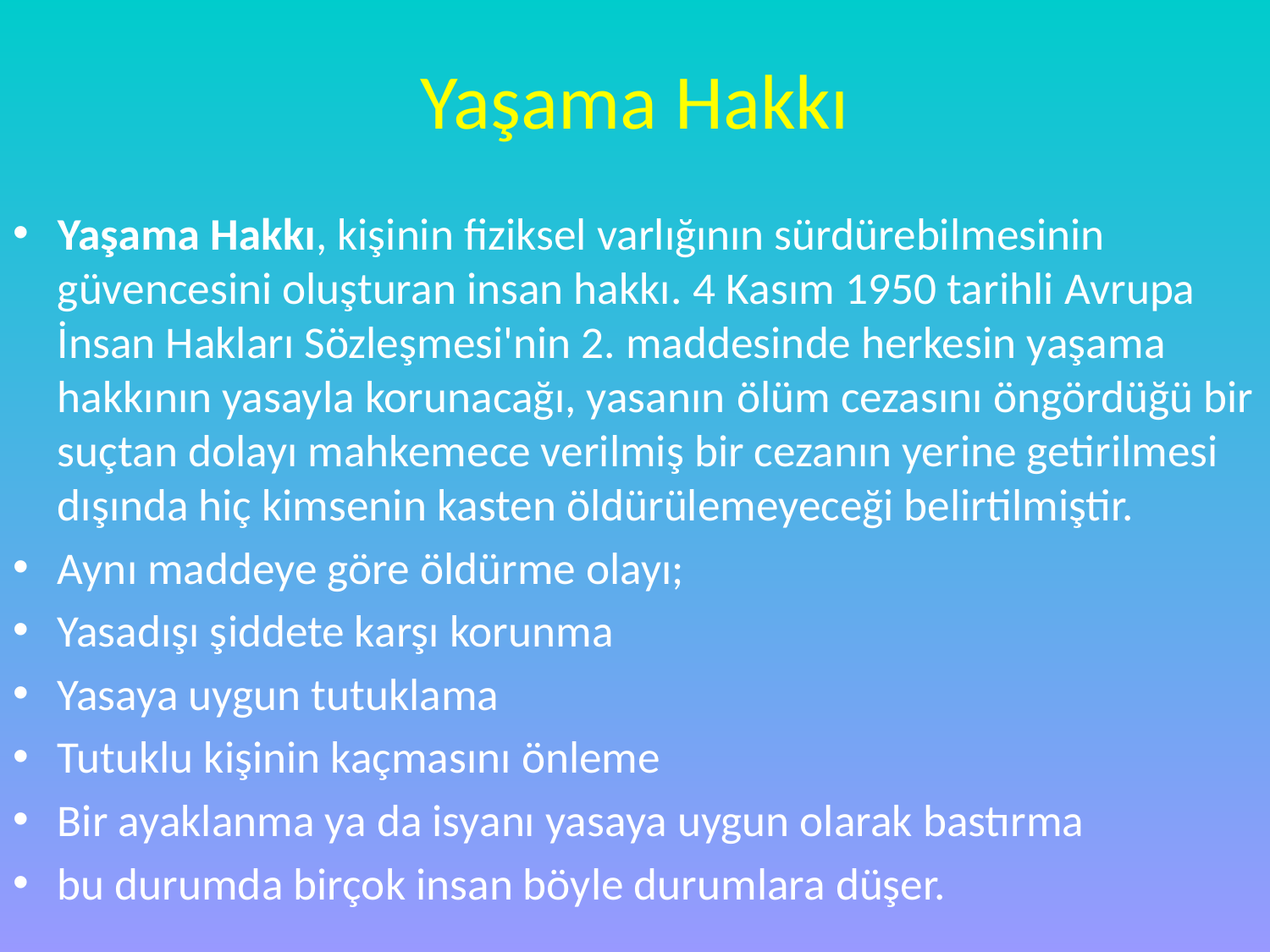

# Yaşama Hakkı
Yaşama Hakkı, kişinin fiziksel varlığının sürdürebilmesinin güvencesini oluşturan insan hakkı. 4 Kasım 1950 tarihli Avrupa İnsan Hakları Sözleşmesi'nin 2. maddesinde herkesin yaşama hakkının yasayla korunacağı, yasanın ölüm cezasını öngördüğü bir suçtan dolayı mahkemece verilmiş bir cezanın yerine getirilmesi dışında hiç kimsenin kasten öldürülemeyeceği belirtilmiştir.
Aynı maddeye göre öldürme olayı;
Yasadışı şiddete karşı korunma
Yasaya uygun tutuklama
Tutuklu kişinin kaçmasını önleme
Bir ayaklanma ya da isyanı yasaya uygun olarak bastırma
bu durumda birçok insan böyle durumlara düşer.